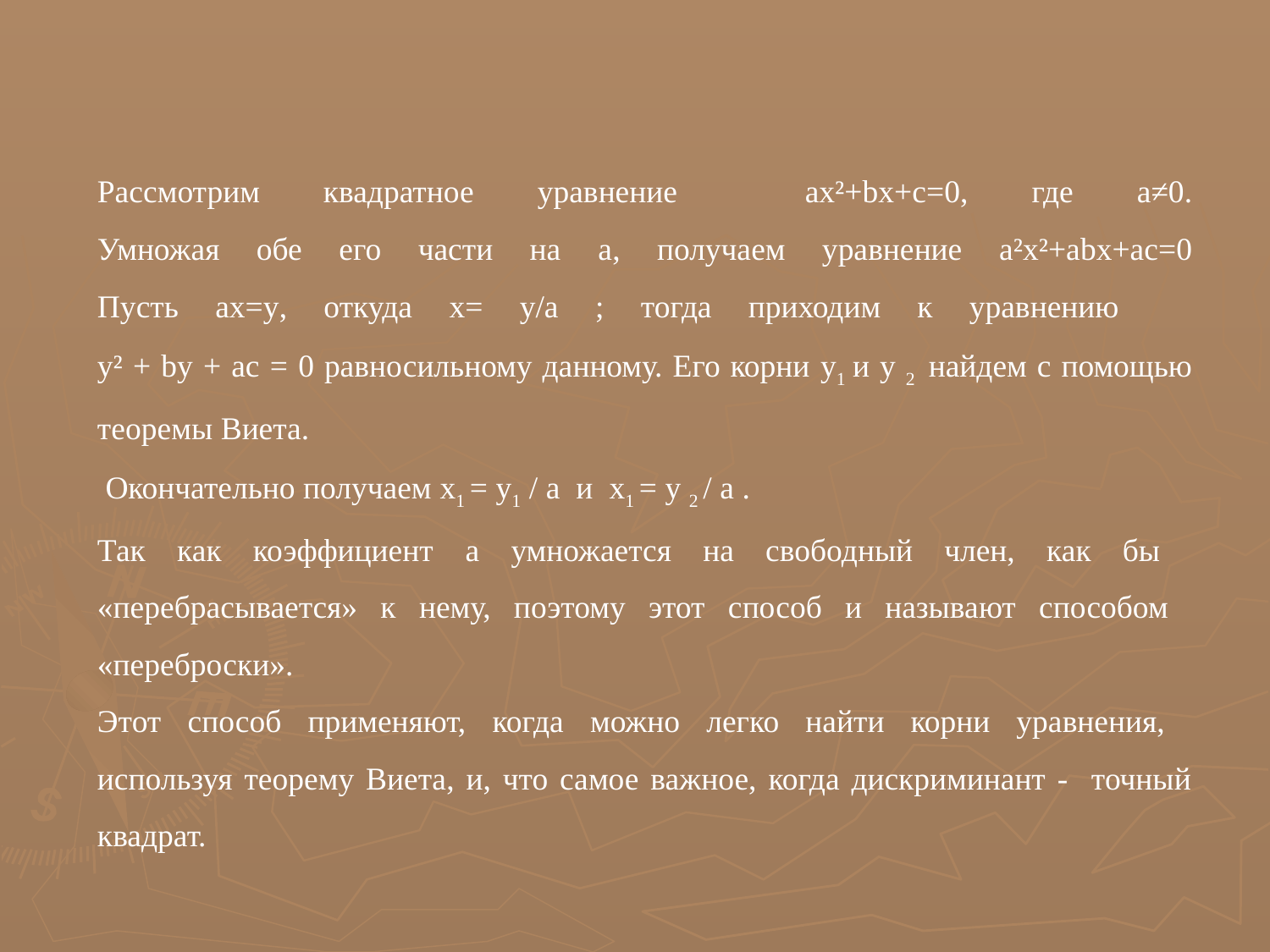

Рассмотрим квадратное уравнение  ax²+bx+c=0, где a≠0.
Умножая обе его части на a, получаем уравнение a²x²+abx+ac=0
Пусть ax=y, откуда x= y/a ; тогда приходим к уравнению
y² + by + ac = 0 равносильному данному. Его корни y1 и y 2  найдем с помощью теоремы Виета.
 Окончательно получаем x1 = y1 / a  и  x1 = y 2 / a .
Так как коэффициент a умножается на свободный член, как бы
«перебрасывается» к нему, поэтому этот способ и называют способом  «переброски».
Этот способ применяют, когда можно легко найти корни уравнения,
используя теорему Виета, и, что самое важное, когда дискриминант -  точный квадрат.